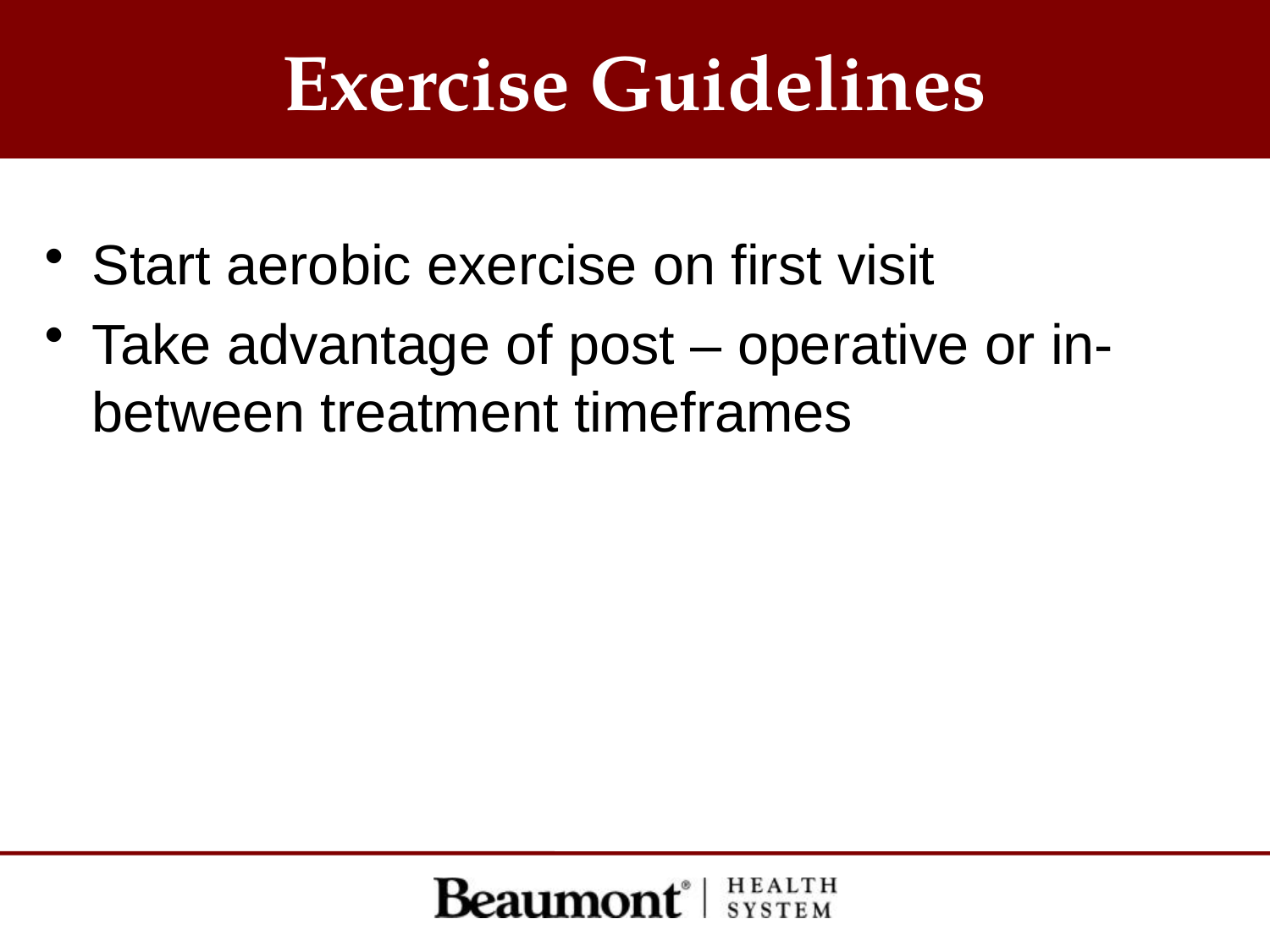

# Exercise Guidelines
Start aerobic exercise on first visit
Take advantage of post – operative or in-between treatment timeframes